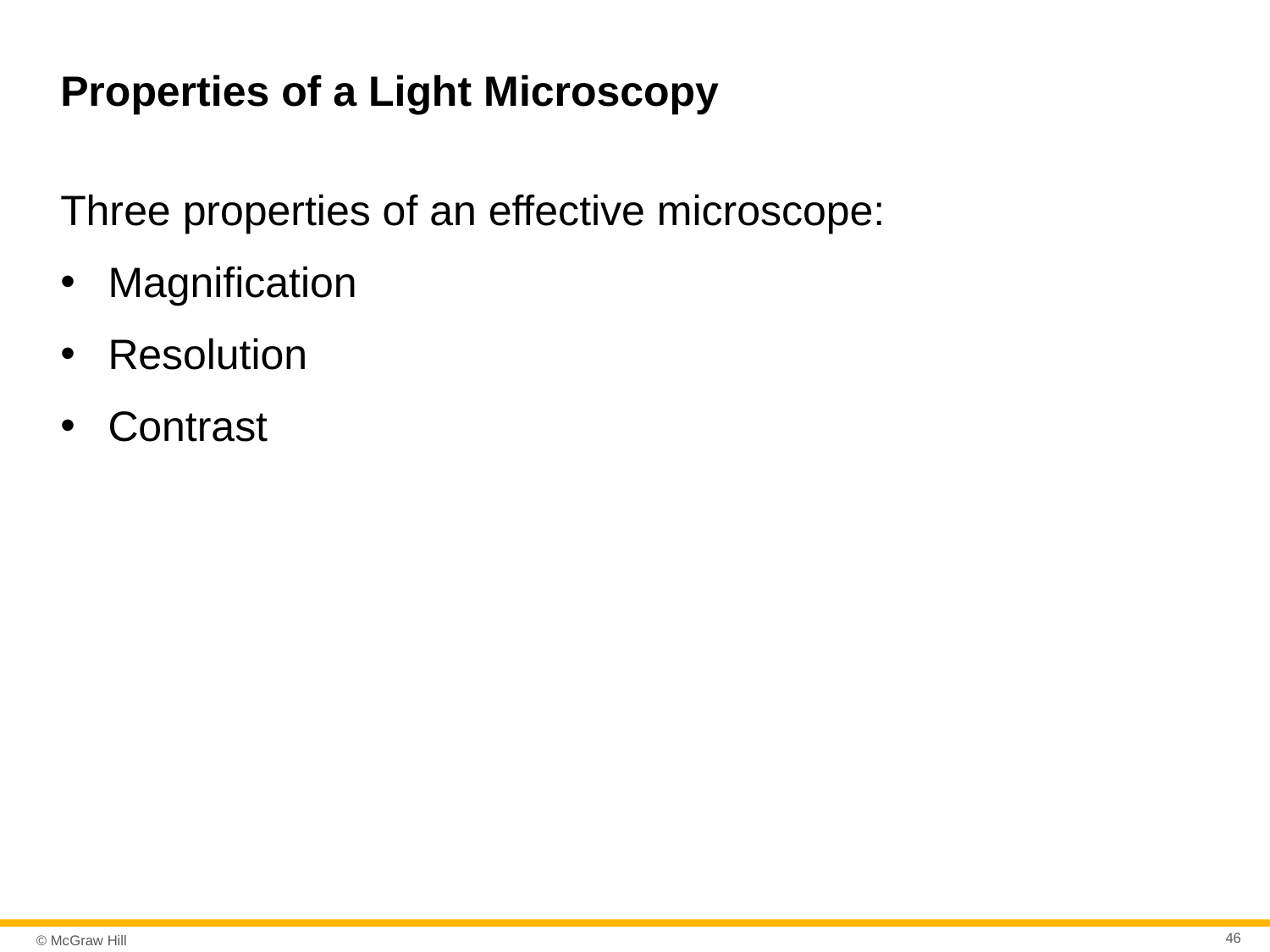

# Properties of a Light Microscopy
Three properties of an effective microscope:
Magnification
Resolution
Contrast